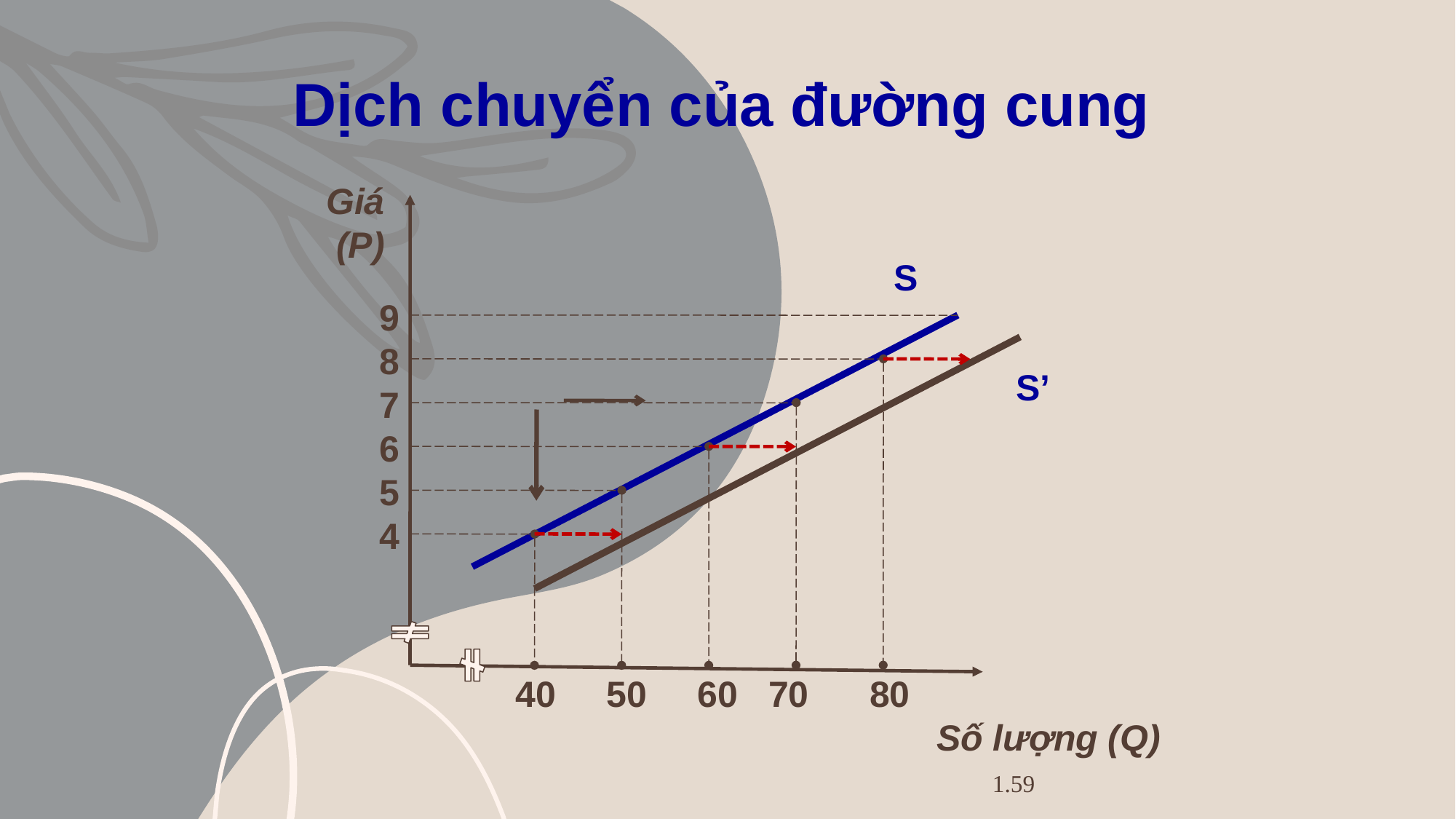

Dịch chuyển của đường cung
Giá
(P)

9
8
7
6
5
4
S

  40     50     60   70      80
Số lượng (Q)

S’
1.59